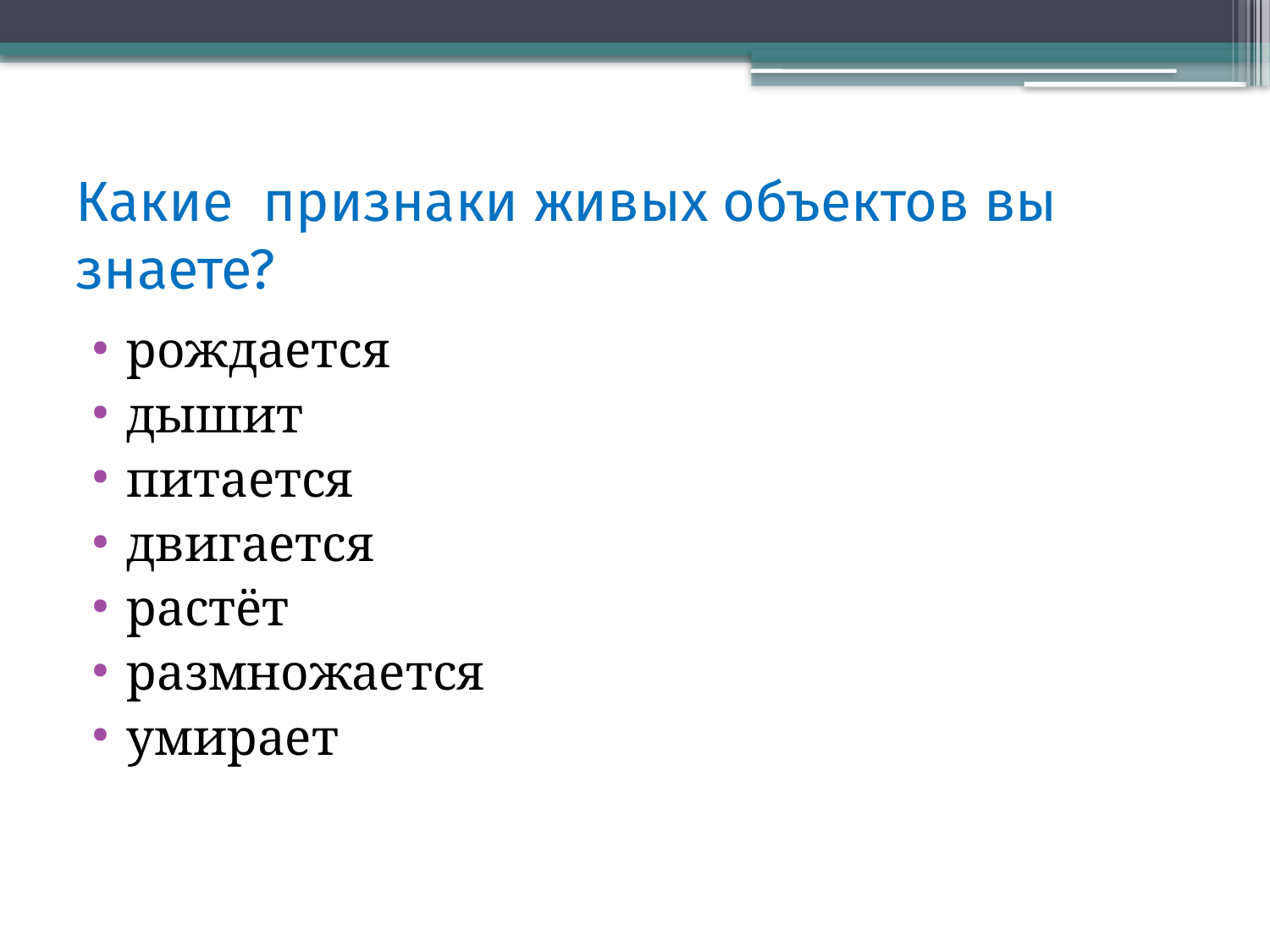

# Какие  признаки живых объектов вы знаете?
рождается
дышит
питается
двигается
растёт
размножается
умирает